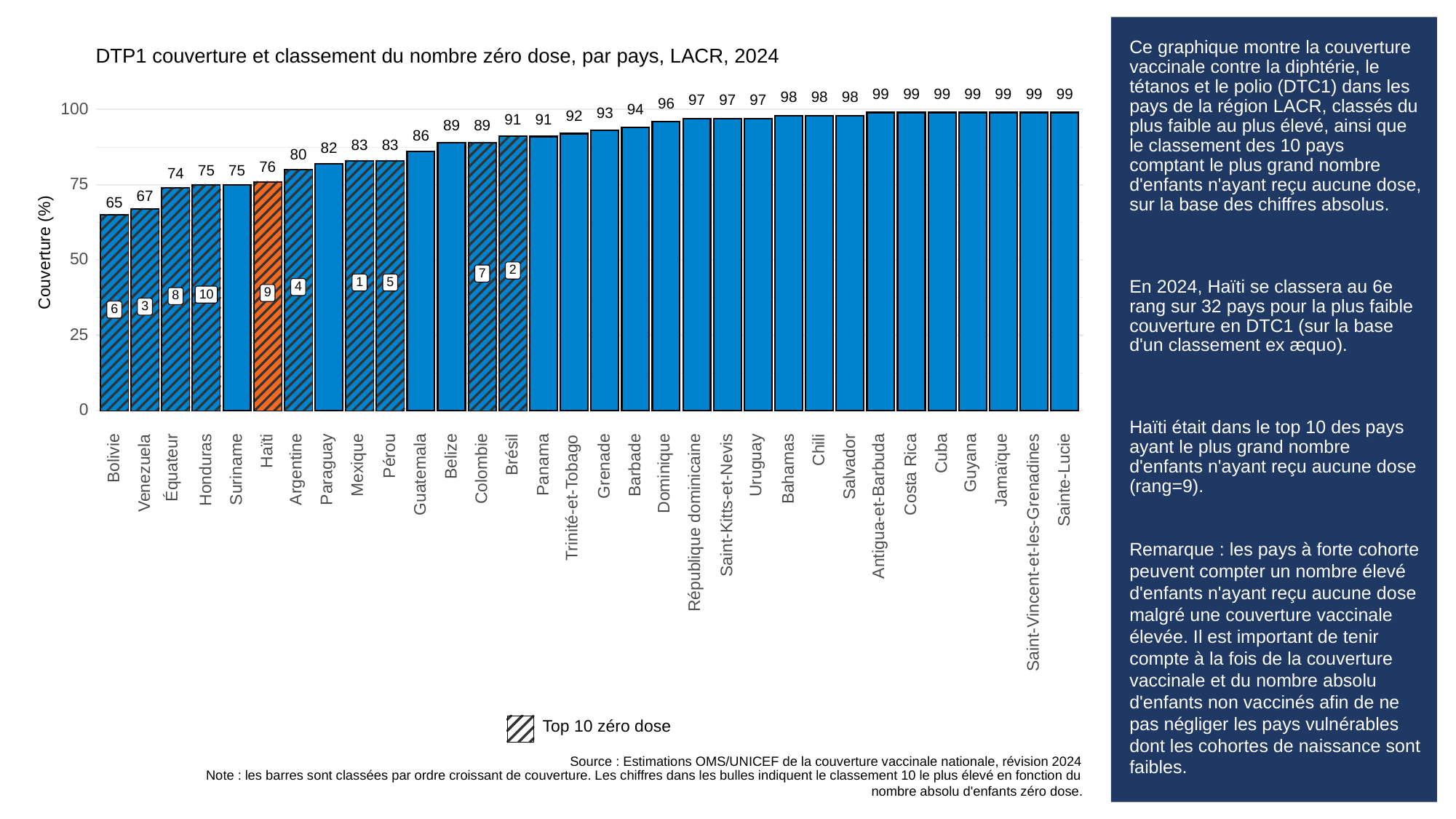

# Ce graphique montre la couverture vaccinale contre la diphtérie, le tétanos et le polio (DTC1) dans les pays de la région LACR, classés du plus faible au plus élevé, ainsi que le classement des 10 pays comptant le plus grand nombre d'enfants n'ayant reçu aucune dose, sur la base des chiffres absolus.

En 2024, Haïti se classera au 6e rang sur 32 pays pour la plus faible couverture en DTC1 (sur la base d'un classement ex æquo).

Haïti était dans le top 10 des pays ayant le plus grand nombre d'enfants n'ayant reçu aucune dose (rang=9).

Remarque : les pays à forte cohorte peuvent compter un nombre élevé d'enfants n'ayant reçu aucune dose malgré une couverture vaccinale élevée. Il est important de tenir compte à la fois de la couverture vaccinale et du nombre absolu d'enfants non vaccinés afin de ne pas négliger les pays vulnérables dont les cohortes de naissance sont faibles.

DTP1 couverture et classement du nombre zéro dose, par pays, LACR, 2024
99
99
99
99
99
99
99
98
98
98
97
97
97
96
100
94
93

92

91
91

89
89

86

83
83

82

80

76

75
75

74

75

67

65

Couverture (%)

50

2

7

1
5

4

9

10

8

3

6

25

0

Chili
Haïti
Cuba
Brésil
Pérou
Belize
Bolivie
Guyana
Uruguay
Mexique
Équateur
Panama
Barbade
Grenade
Salvador
Argentine
Paraguay
Jamaïque
Colombie
Bahamas
Suriname
Honduras
Dominique
Venezuela
Costa Rica
Guatemala
Sainte-Lucie
Trinité-et-Tobago
Antigua-et-Barbuda
Saint-Kitts-et-Nevis
République dominicaine
Saint-Vincent-et-les-Grenadines

Top 10 zéro dose

Source : Estimations OMS/UNICEF de la couverture vaccinale nationale, révision 2024
Note : les barres sont classées par ordre croissant de couverture. Les chiffres dans les bulles indiquent le classement 10 le plus élevé en fonction du
nombre absolu d'enfants zéro dose.